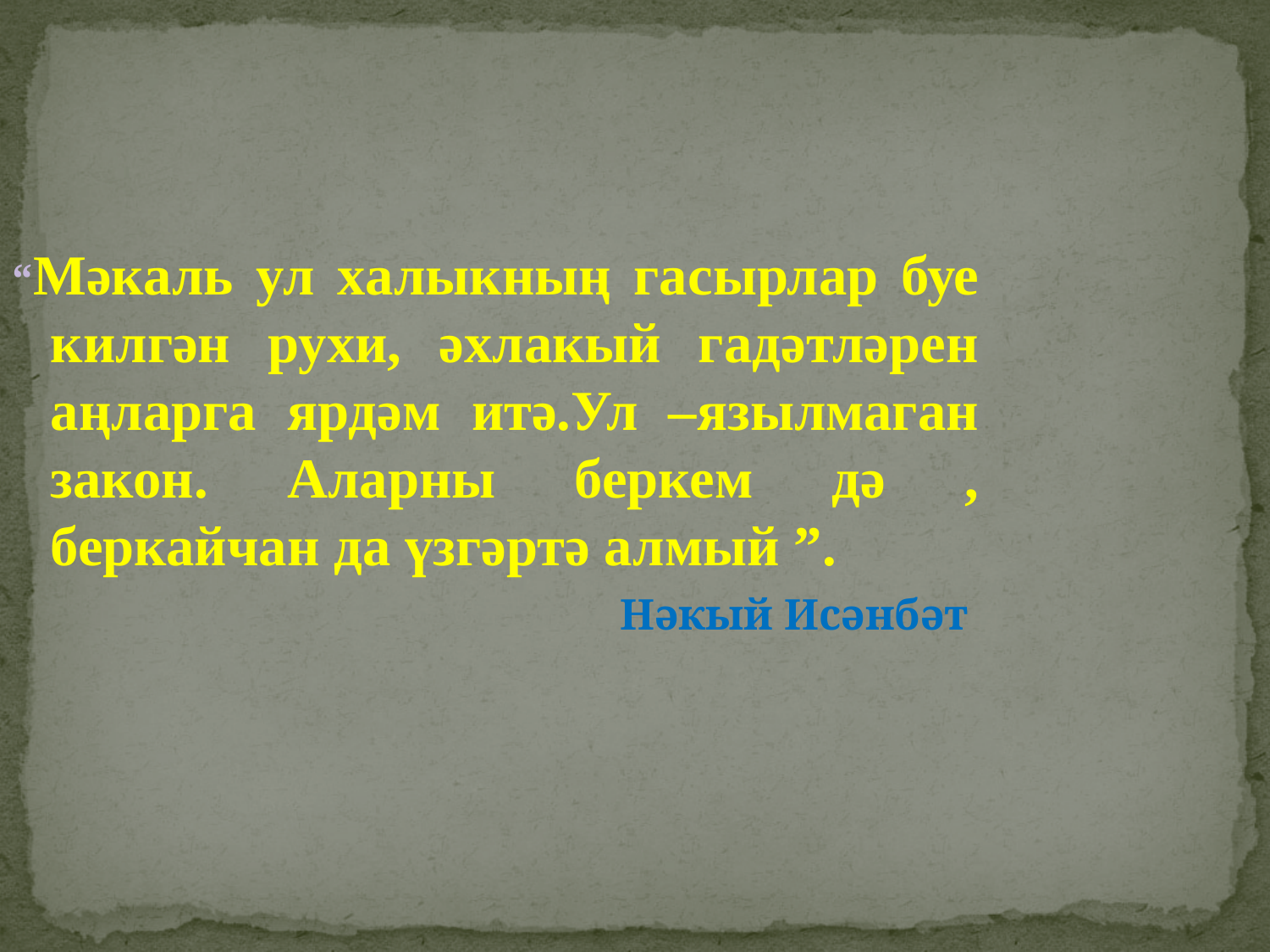

“Мәкаль ул халыкның гасырлар буе килгән рухи, әхлакый гадәтләрен аңларга ярдәм итә.Ул –язылмаган закон. Аларны беркем дә , беркайчан да үзгәртә алмый ”.
Нәкый Исәнбәт